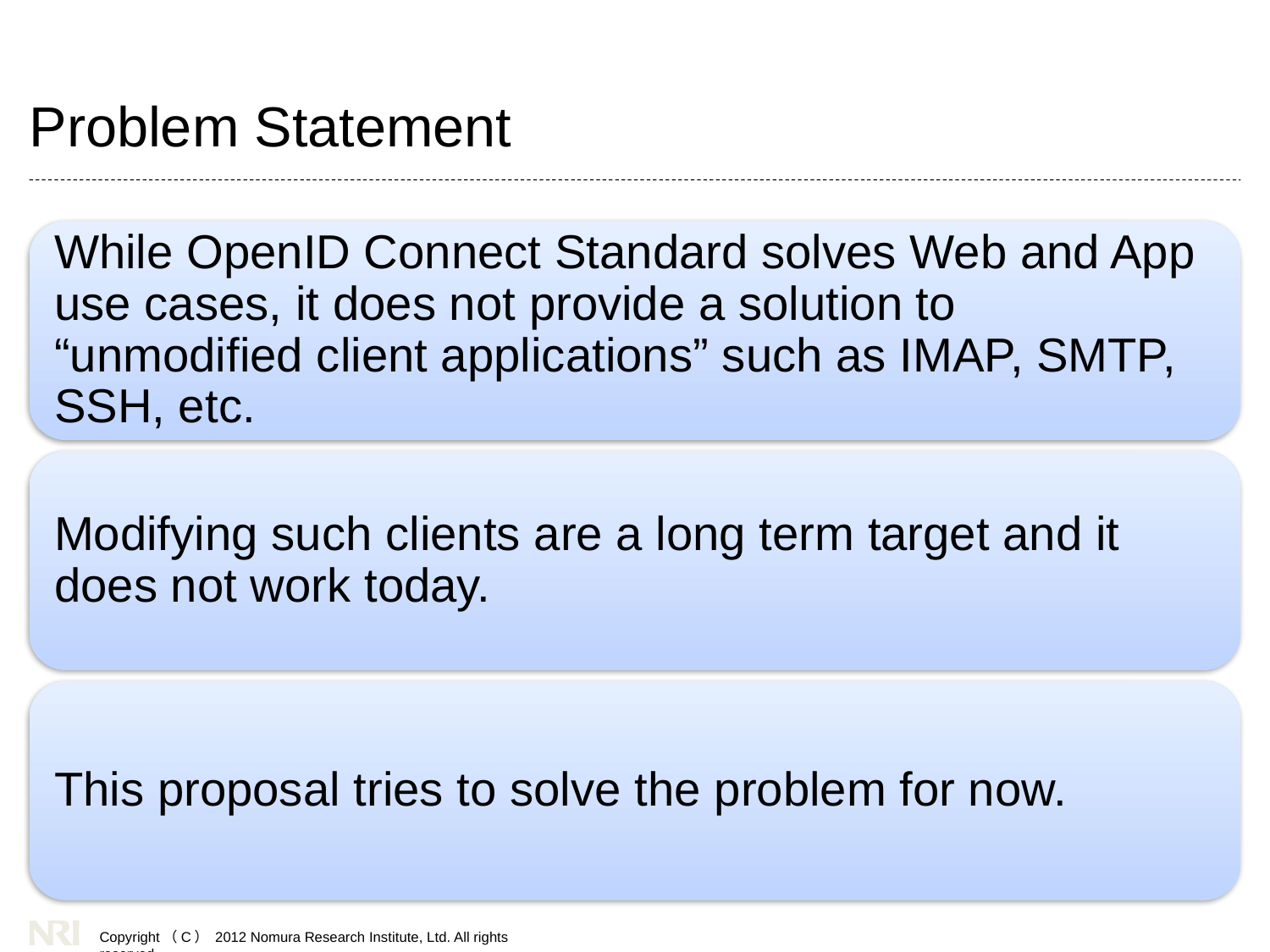

# Problem Statement
While OpenID Connect Standard solves Web and App use cases, it does not provide a solution to “unmodified client applications” such as IMAP, SMTP, SSH, etc.
Modifying such clients are a long term target and it does not work today.
This proposal tries to solve the problem for now.